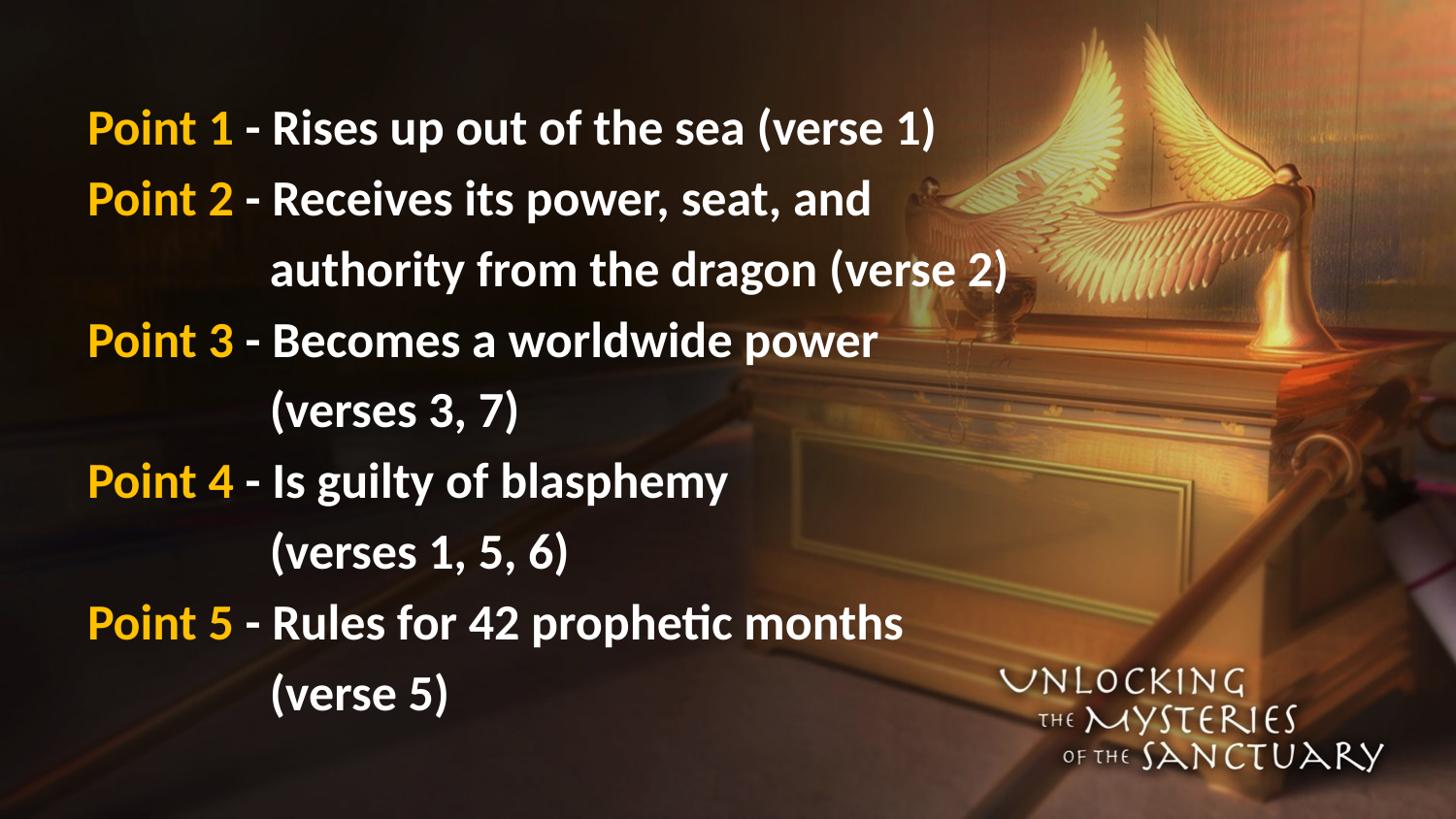

#
Point 1 - Rises up out of the sea (verse 1)
Point 2 - Receives its power, seat, and
                authority from the dragon (verse 2)
Point 3 - Becomes a worldwide power
                (verses 3, 7)
Point 4 - Is guilty of blasphemy
                (verses 1, 5, 6)
Point 5 - Rules for 42 prophetic months
                (verse 5)